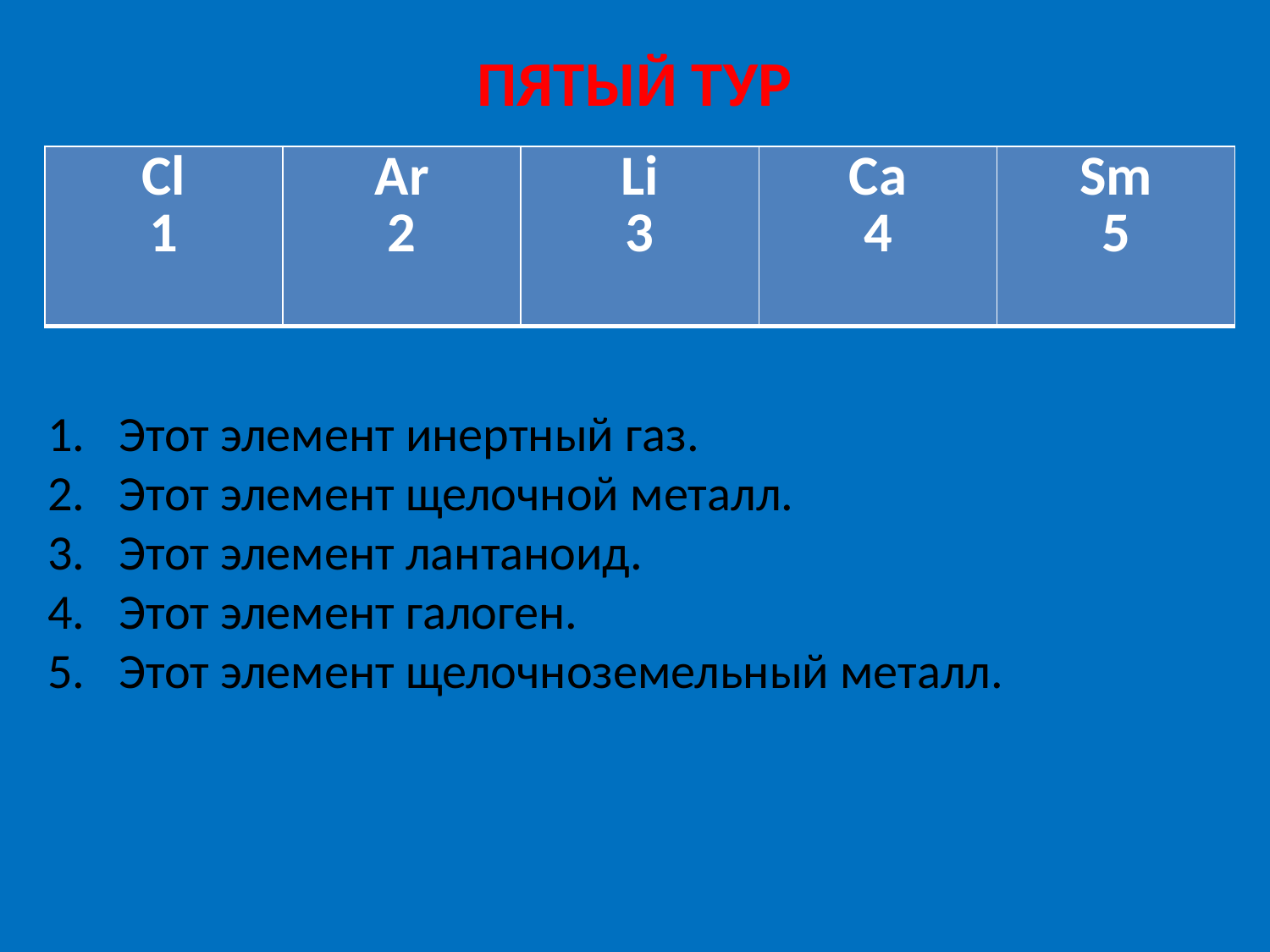

ПЯТЫЙ ТУР
| Cl 1 | Ar 2 | Li 3 | Ca 4 | Sm 5 |
| --- | --- | --- | --- | --- |
Этот элемент инертный газ.
Этот элемент щелочной металл.
Этот элемент лантаноид.
Этот элемент галоген.
Этот элемент щелочноземельный металл.